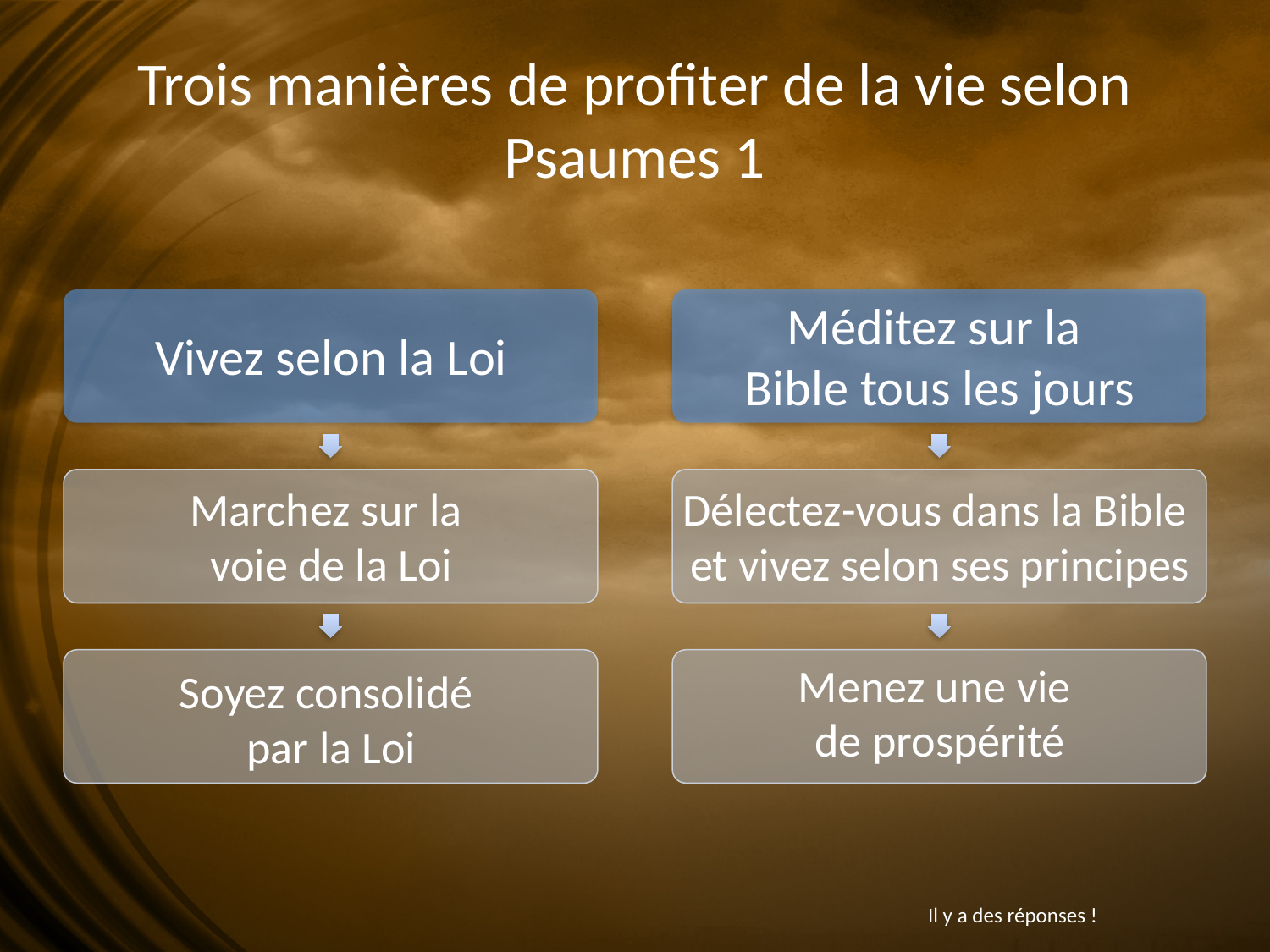

# Trois manières de profiter de la vie selon Psaumes 1

Méditez sur la
Bible tous les jours
Vivez selon la Loi
Marchez sur la
voie de la Loi
Délectez-vous dans la Bible
et vivez selon ses principes
Menez une vie
de prospérité
Soyez consolidé
par la Loi
Il y a des réponses !